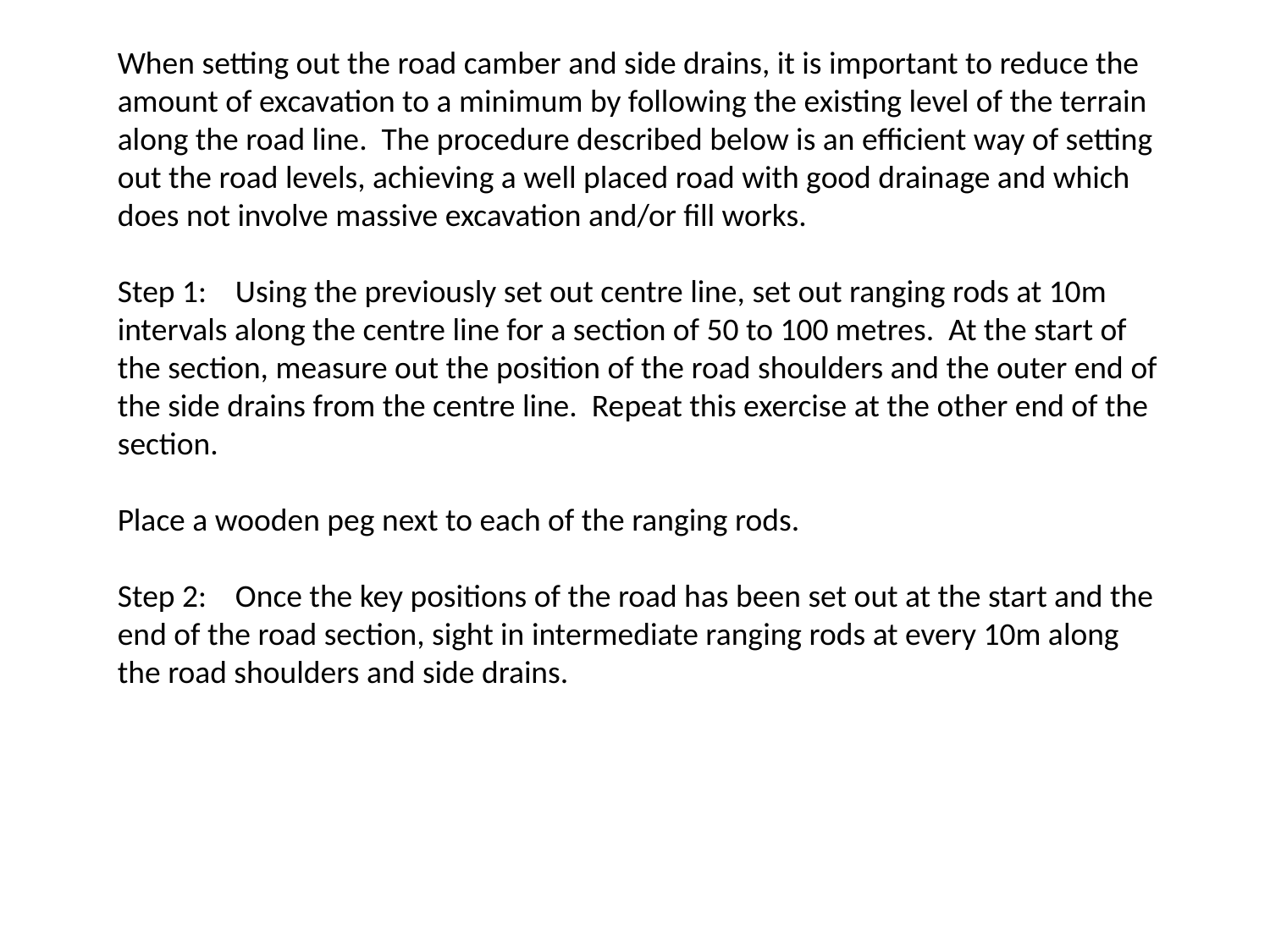

When setting out the road camber and side drains, it is important to reduce the amount of excavation to a minimum by following the existing level of the terrain along the road line.  The procedure described below is an efficient way of setting out the road levels, achieving a well placed road with good drainage and which does not involve massive excavation and/or fill works.

Step 1:    Using the previously set out centre line, set out ranging rods at 10m intervals along the centre line for a section of 50 to 100 metres.  At the start of the section, measure out the position of the road shoulders and the outer end of the side drains from the centre line.  Repeat this exercise at the other end of the section.

Place a wooden peg next to each of the ranging rods.

Step 2:    Once the key positions of the road has been set out at the start and the end of the road section, sight in intermediate ranging rods at every 10m along the road shoulders and side drains.